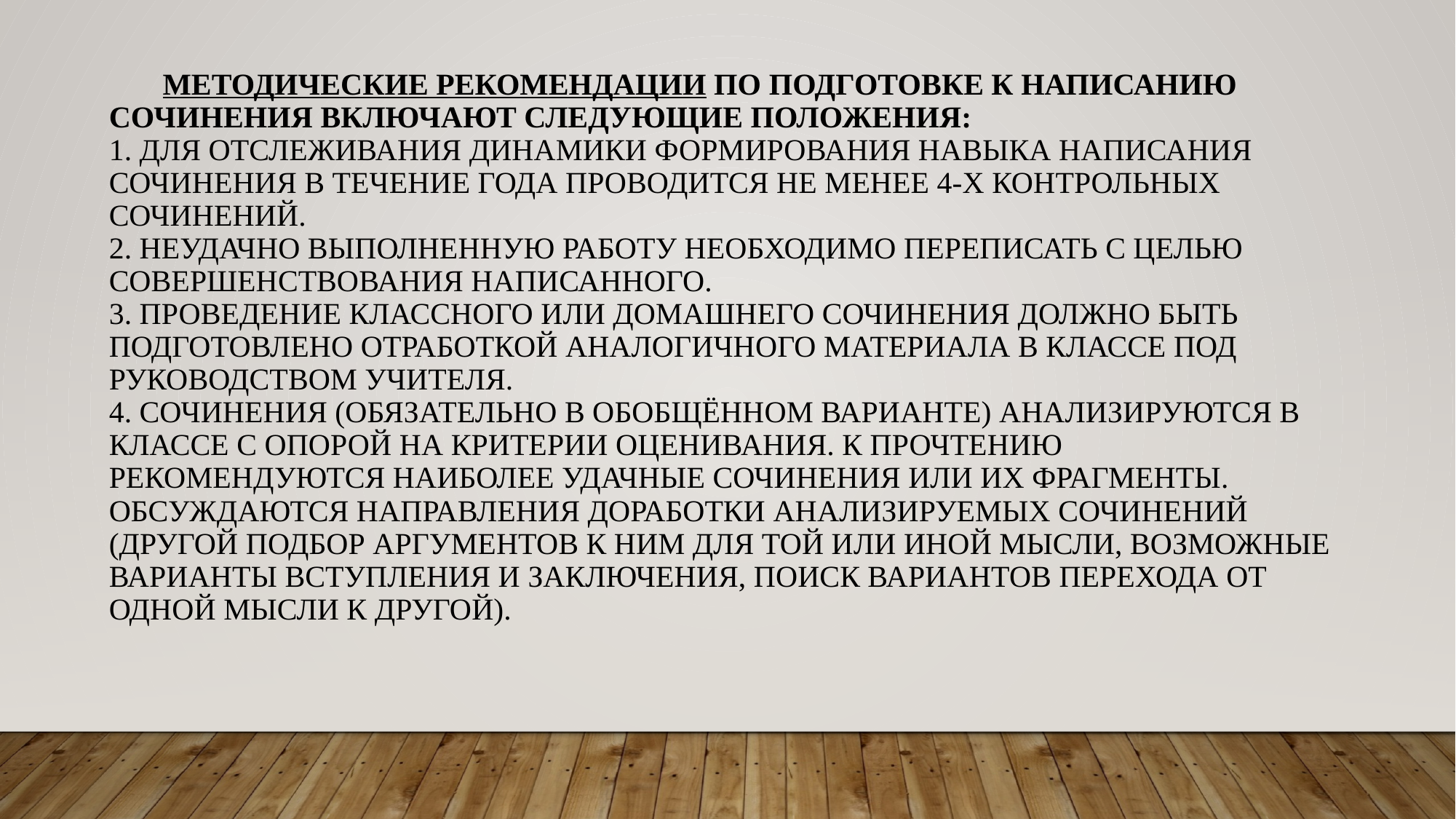

Методические рекомендации по подготовке к написанию сочинения включают следующие положения:
1. Для отслеживания динамики формирования навыка написания сочинения в течение года проводится не менее 4-х контрольных сочинений.
2. Неудачно выполненную работу необходимо переписать с целью совершенствования написанного.
3. Проведение классного или домашнего сочинения должно быть подготовлено отработкой аналогичного материала в классе под руководством учителя.
4. Сочинения (обязательно в обобщённом варианте) анализируются в классе с опорой на критерии оценивания. К прочтению рекомендуются наиболее удачные сочинения или их фрагменты. Обсуждаются направления доработки анализируемых сочинений (другой подбор аргументов к ним для той или иной мысли, возможные варианты вступления и заключения, поиск вариантов перехода от одной мысли к другой).